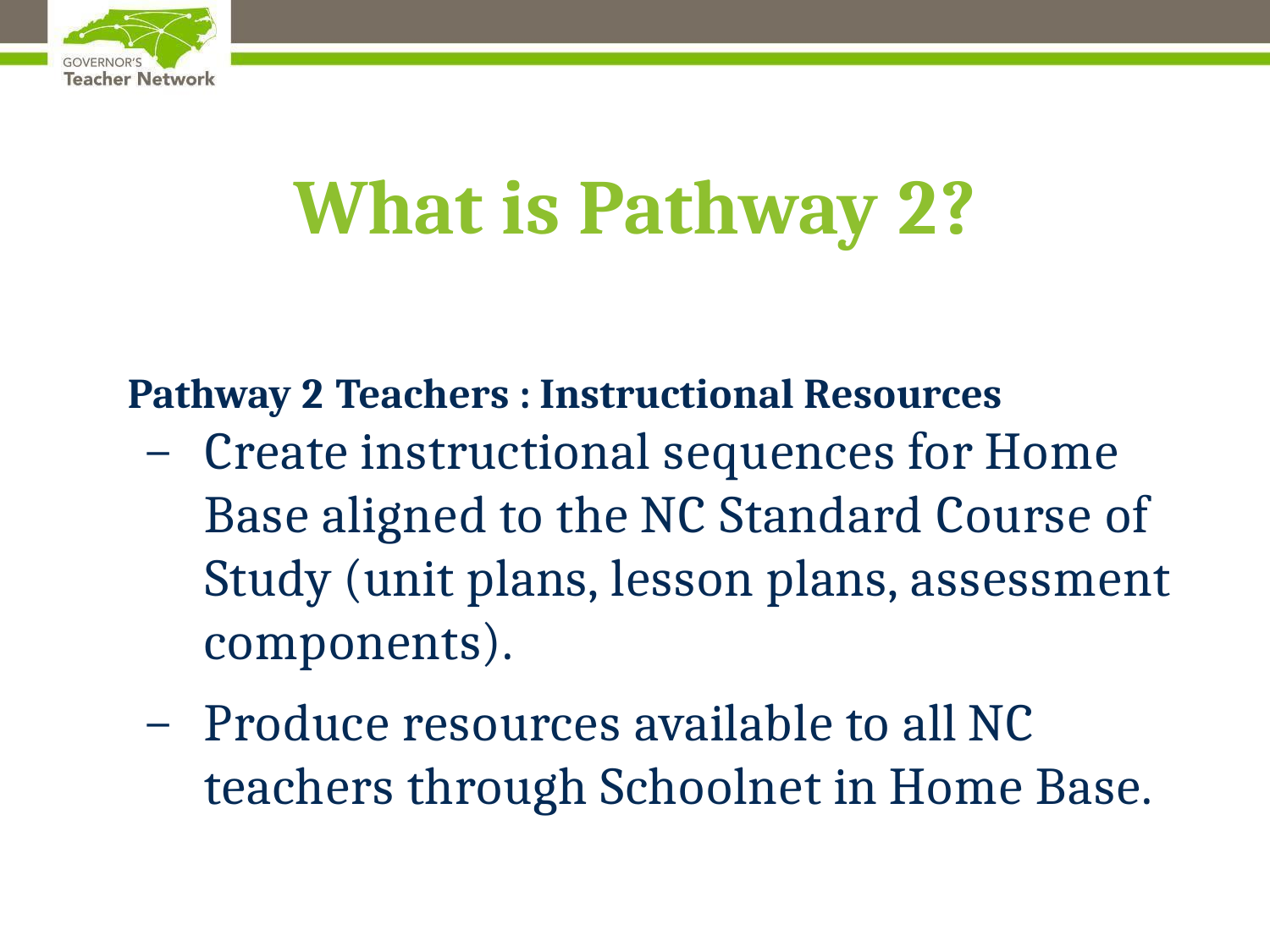

# What is Pathway 2?

Pathway 2 Teachers : Instructional Resources
Create instructional sequences for Home Base aligned to the NC Standard Course of Study (unit plans, lesson plans, assessment components).
Produce resources available to all NC teachers through Schoolnet in Home Base.